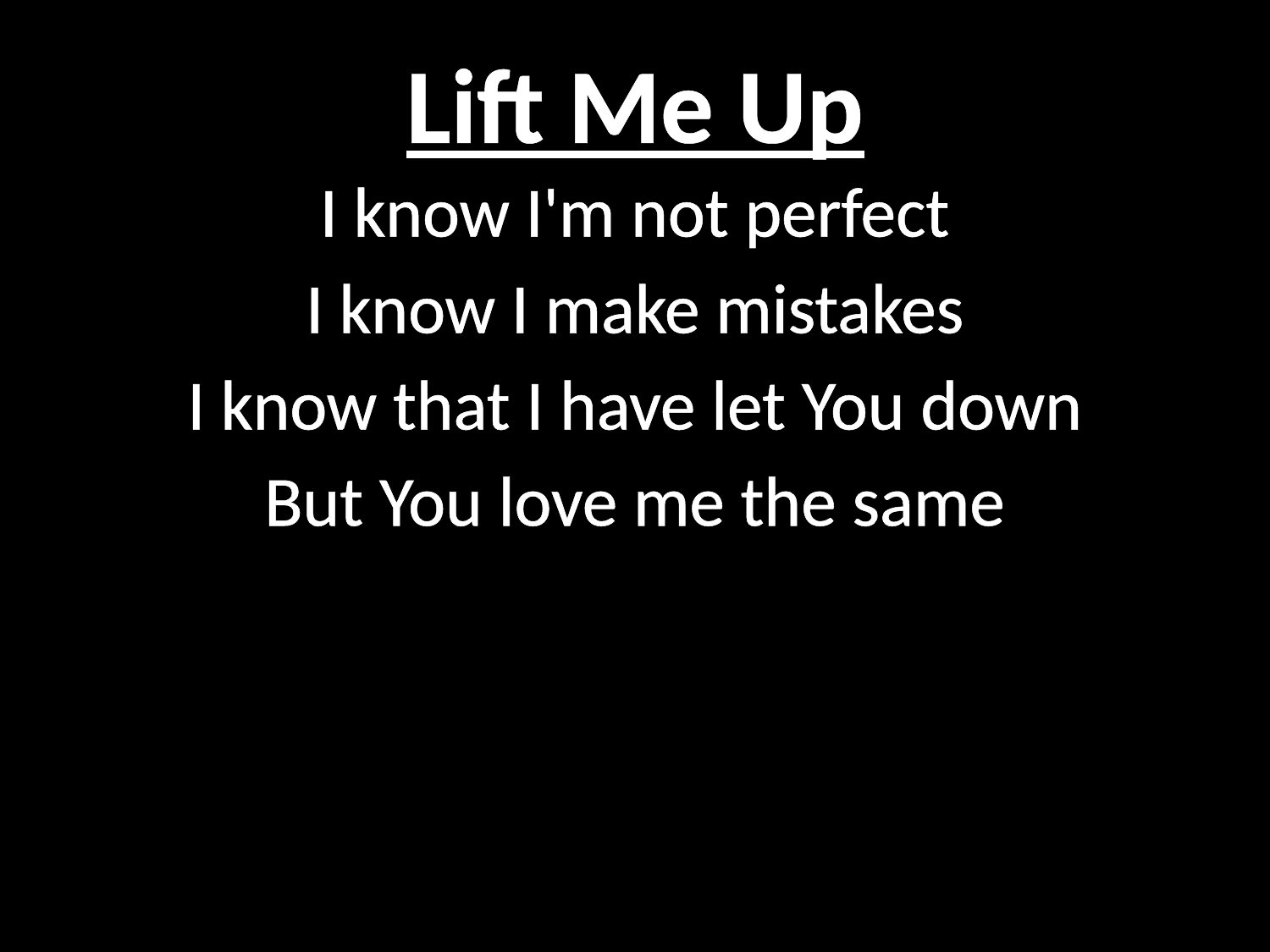

# Lift Me Up
I know I'm not perfect
I know I make mistakes
I know that I have let You down
But You love me the same